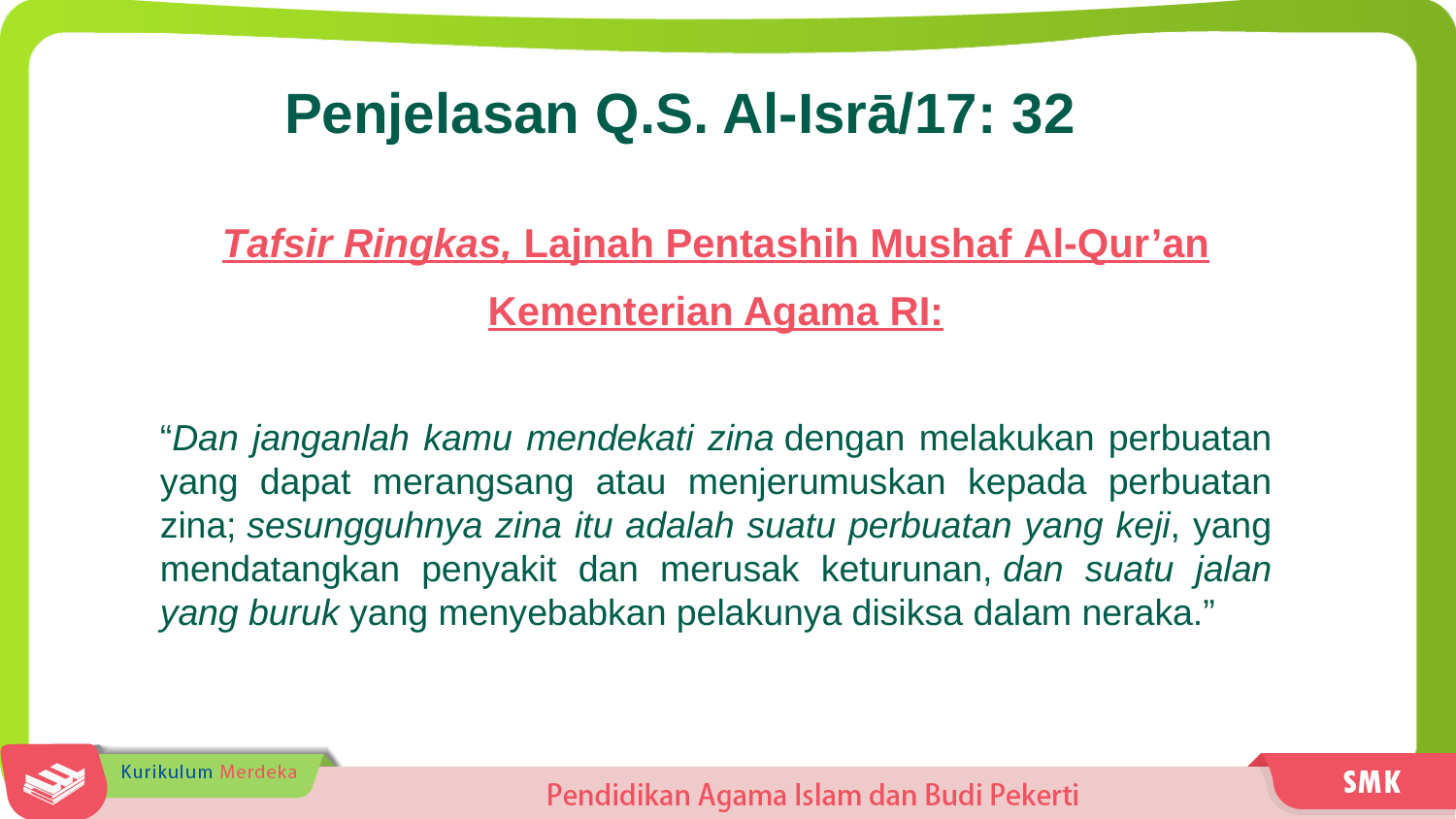

Penjelasan Q.S. Al-Isrā/17: 32
Tafsir Ringkas, Lajnah Pentashih Mushaf Al-Qur’an
Kementerian Agama RI:

“Dan janganlah kamu mendekati zina dengan melakukan perbuatan yang dapat merangsang atau menjerumuskan kepada perbuatan zina; sesungguhnya zina itu adalah suatu perbuatan yang keji, yang mendatangkan penyakit dan merusak keturunan, dan suatu jalan yang buruk yang menyebabkan pelakunya disiksa dalam neraka.”